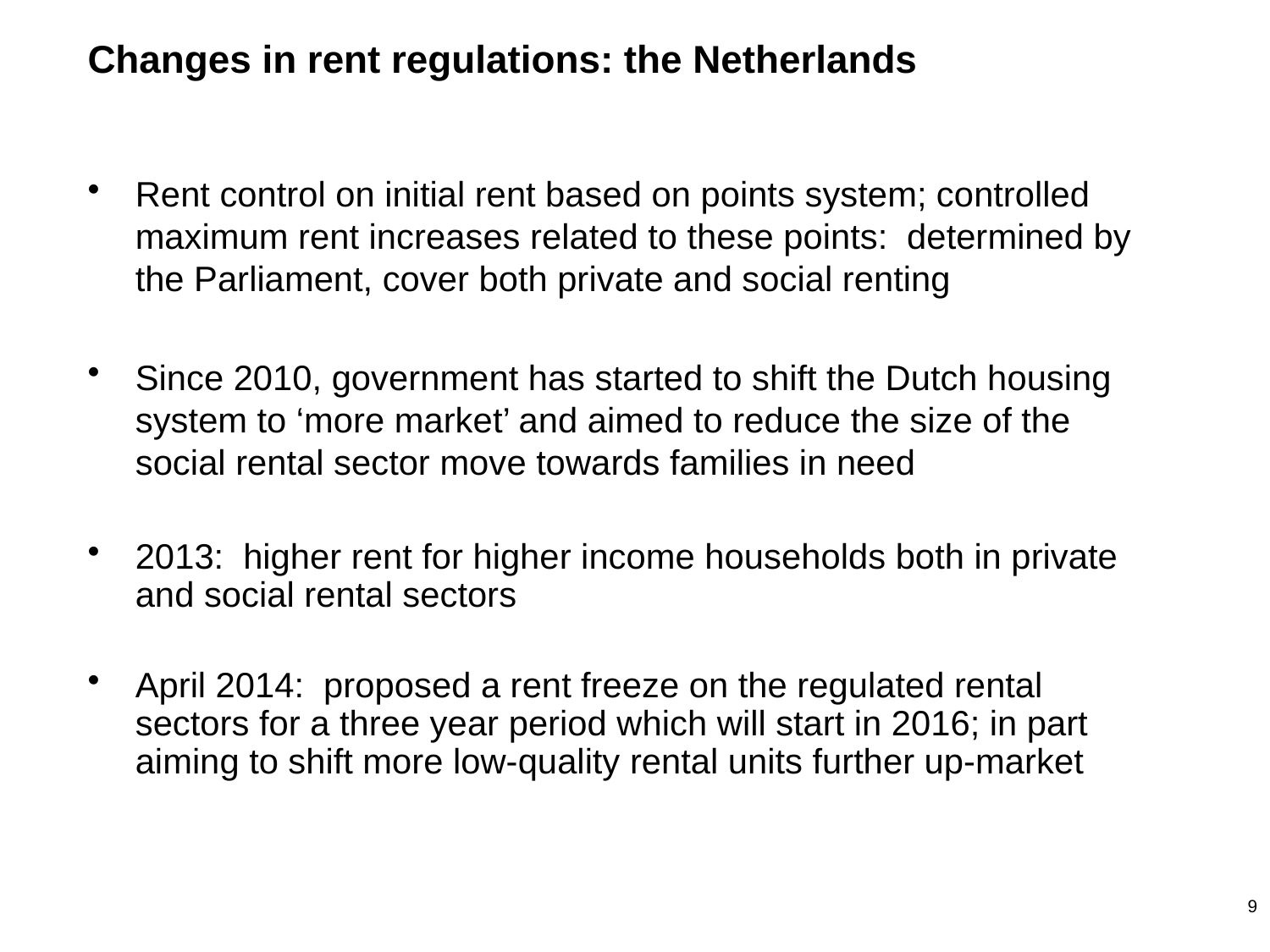

# Changes in rent regulations: the Netherlands

Rent control on initial rent based on points system; controlled maximum rent increases related to these points:  determined by the Parliament, cover both private and social renting

Since 2010, government has started to shift the Dutch housing system to ‘more market’ and aimed to reduce the size of the social rental sector move towards families in need

2013:  higher rent for higher income households both in private and social rental sectors

April 2014:  proposed a rent freeze on the regulated rental sectors for a three year period which will start in 2016; in part aiming to shift more low-quality rental units further up-market
9